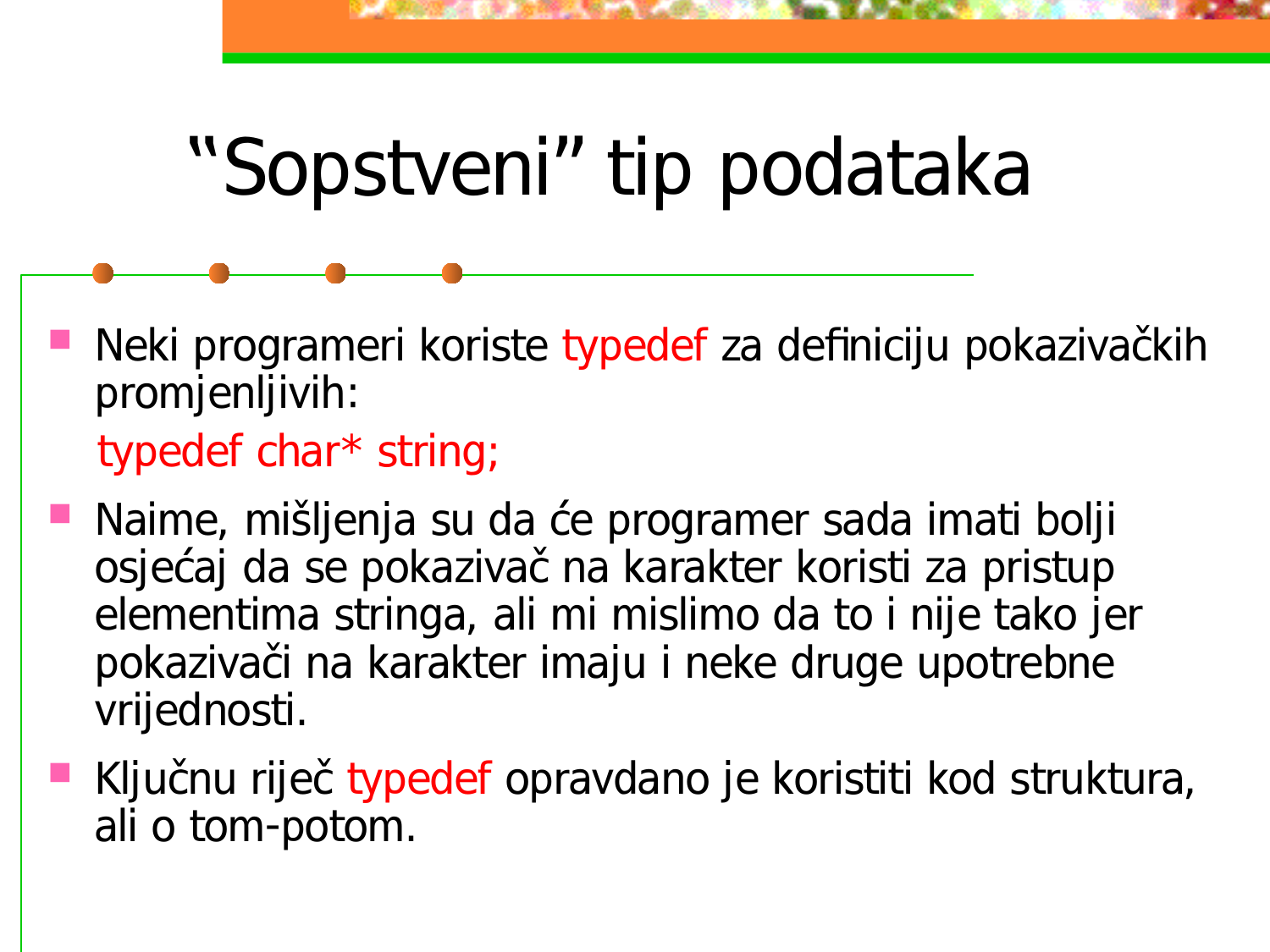

# “Sopstveni” tip podataka
Neki programeri koriste typedef za definiciju pokazivačkih promjenljivih:
typedef char* string;
Naime, mišljenja su da će programer sada imati bolji osjećaj da se pokazivač na karakter koristi za pristup elementima stringa, ali mi mislimo da to i nije tako jer pokazivači na karakter imaju i neke druge upotrebne vrijednosti.
Ključnu riječ typedef opravdano je koristiti kod struktura, ali o tom-potom.